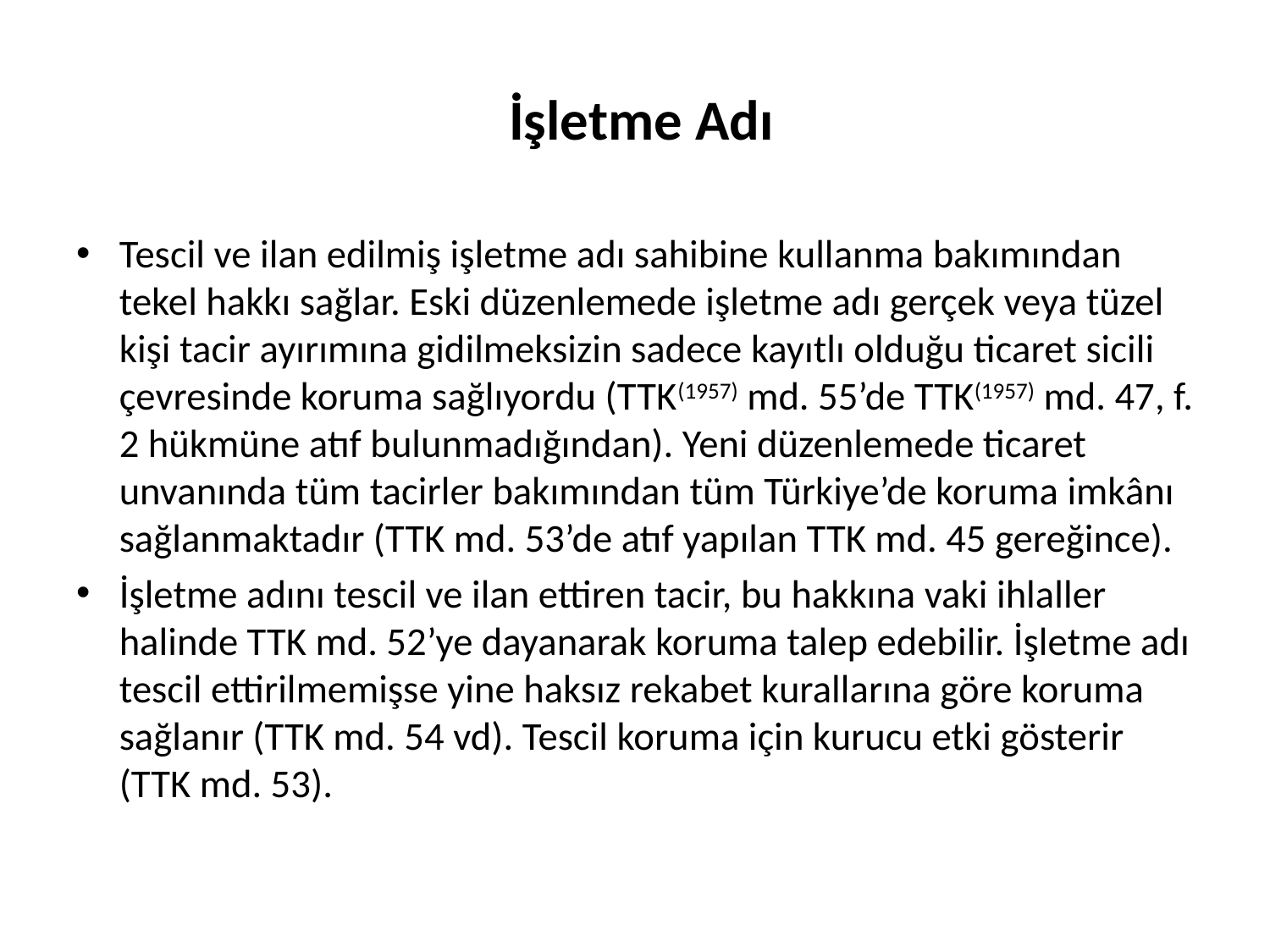

# İşletme Adı
Tescil ve ilan edilmiş işletme adı sahibine kullanma bakımından tekel hakkı sağlar. Eski düzenlemede işletme adı gerçek veya tüzel kişi tacir ayırımına gidilmeksizin sadece kayıtlı olduğu ticaret sicili çevresinde koruma sağlıyordu (TTK(1957) md. 55’de TTK(1957) md. 47, f. 2 hükmüne atıf bulunmadığından). Yeni düzenlemede ticaret unvanında tüm tacirler bakımından tüm Türkiye’de koruma imkânı sağlanmaktadır (TTK md. 53’de atıf yapılan TTK md. 45 gereğince).
İşletme adını tescil ve ilan ettiren tacir, bu hakkına vaki ihlaller halinde TTK md. 52’ye dayanarak koruma talep edebilir. İşletme adı tescil ettirilmemişse yine haksız rekabet kurallarına göre koruma sağlanır (TTK md. 54 vd). Tescil koruma için kurucu etki gösterir (TTK md. 53).